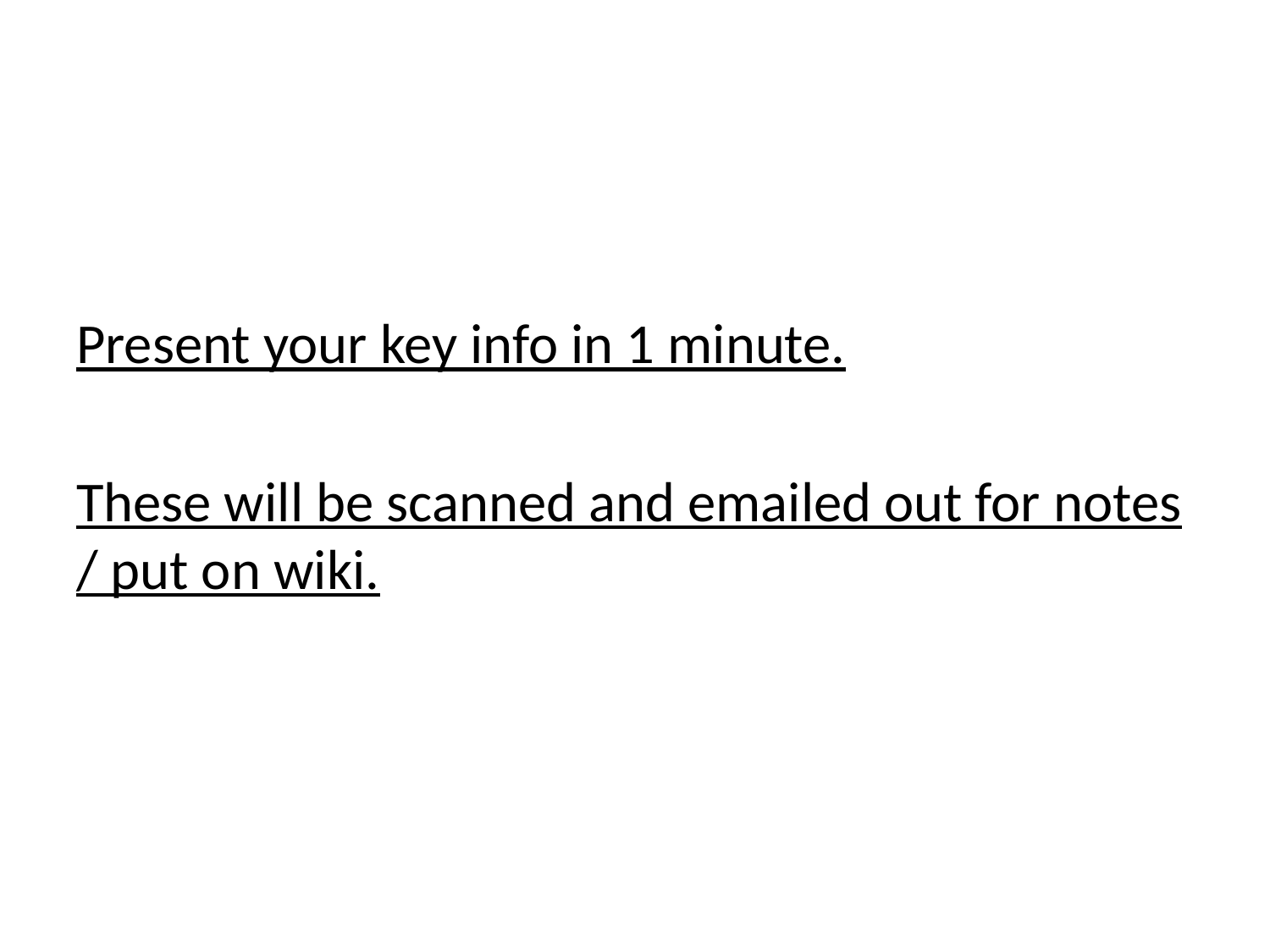

#

Present your key info in 1 minute.

These will be scanned and emailed out for notes / put on wiki.